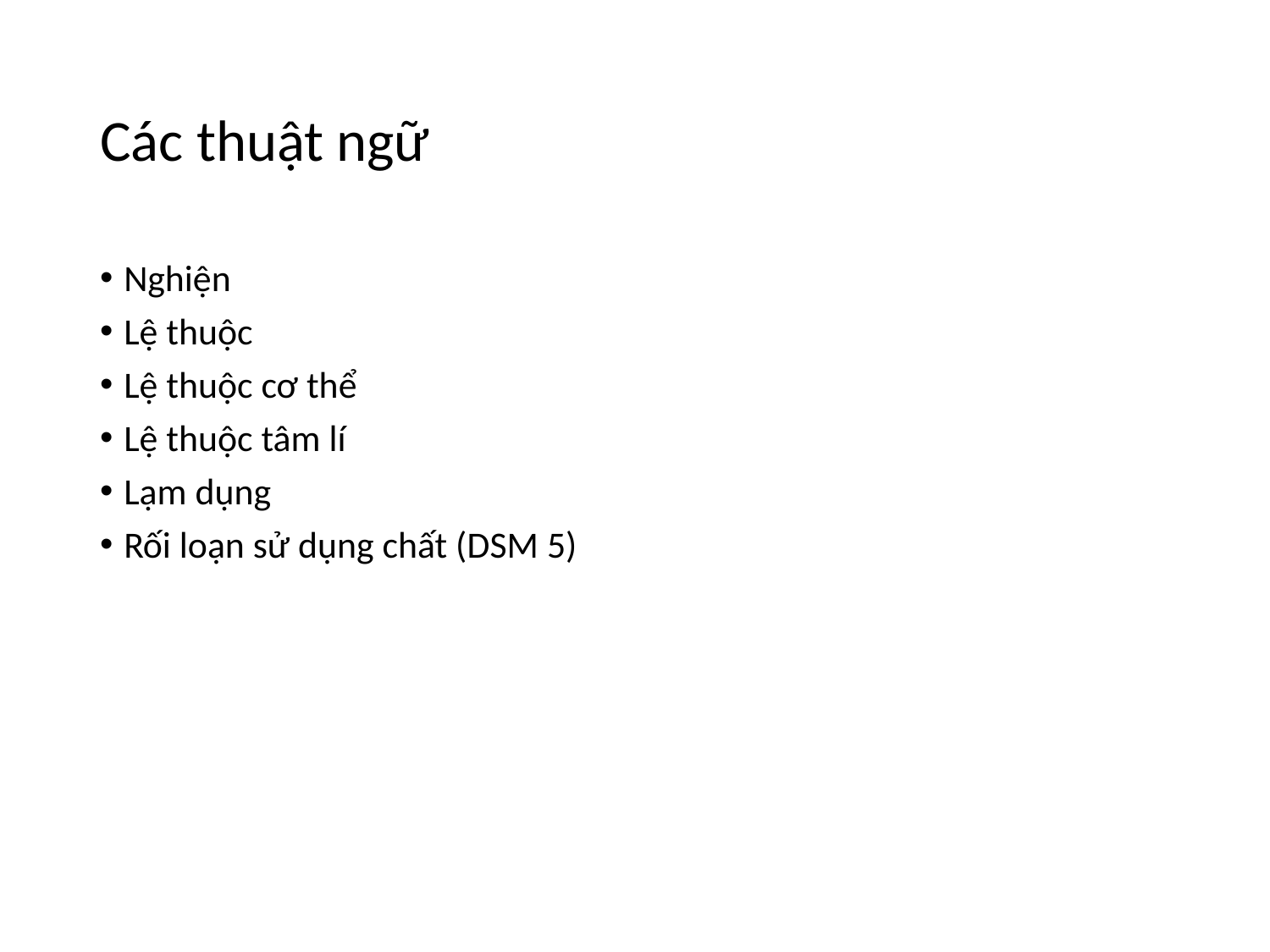

# Các thuật ngữ
Nghiện
Lệ thuộc
Lệ thuộc cơ thể
Lệ thuộc tâm lí
Lạm dụng
Rối loạn sử dụng chất (DSM 5)